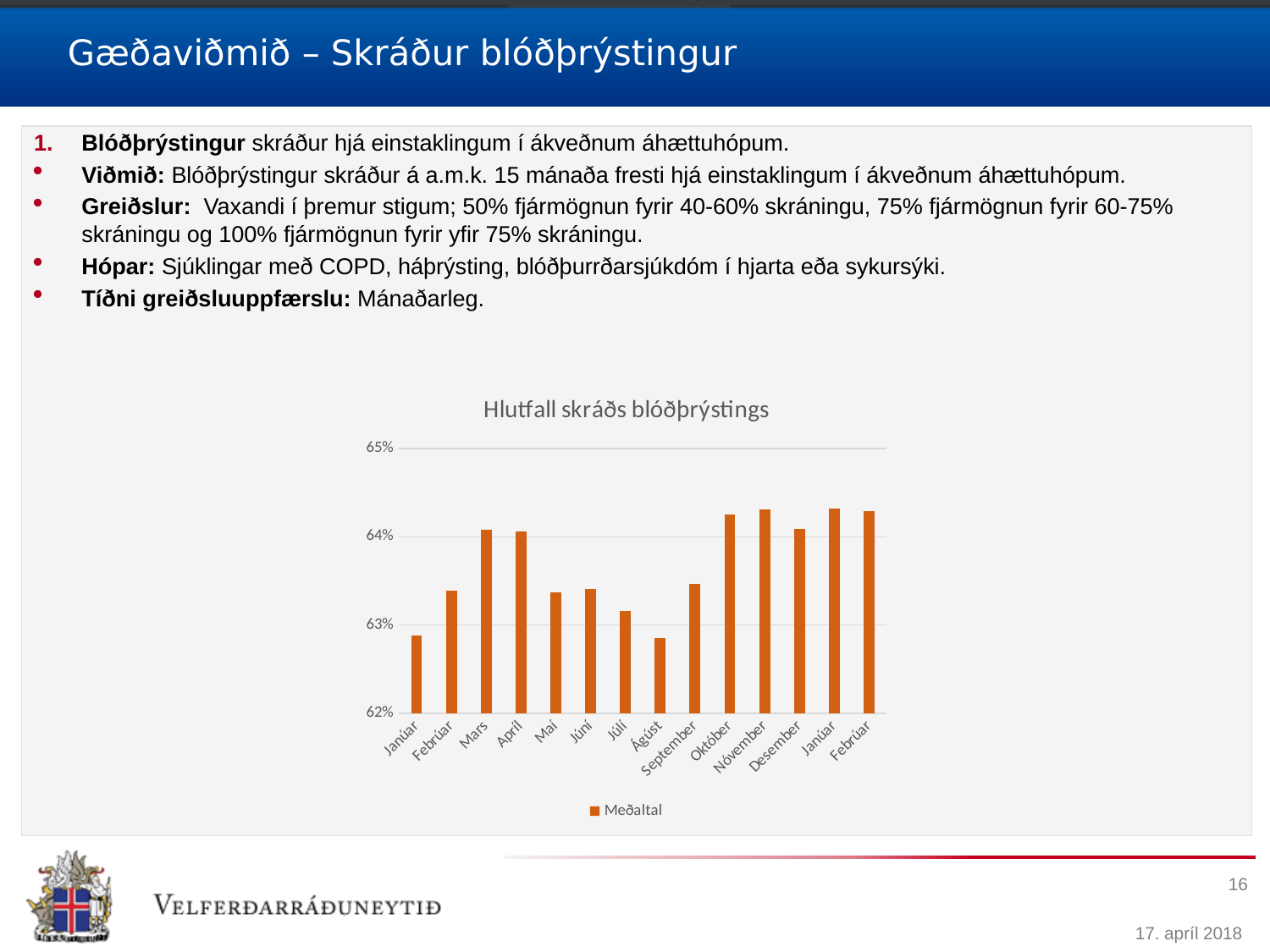

# Gæðaviðmið – Skráður blóðþrýstingur
Blóðþrýstingur skráður hjá einstaklingum í ákveðnum áhættuhópum.
Viðmið: Blóðþrýstingur skráður á a.m.k. 15 mánaða fresti hjá einstaklingum í ákveðnum áhættuhópum.
Greiðslur:  Vaxandi í þremur stigum; 50% fjármögnun fyrir 40-60% skráningu, 75% fjármögnun fyrir 60-75% skráningu og 100% fjármögnun fyrir yfir 75% skráningu.
Hópar: Sjúklingar með COPD, háþrýsting, blóðþurrðarsjúkdóm í hjarta eða sykursýki.
Tíðni greiðsluuppfærslu: Mánaðarleg.

[unsupported chart]

16
17. apríl 2018